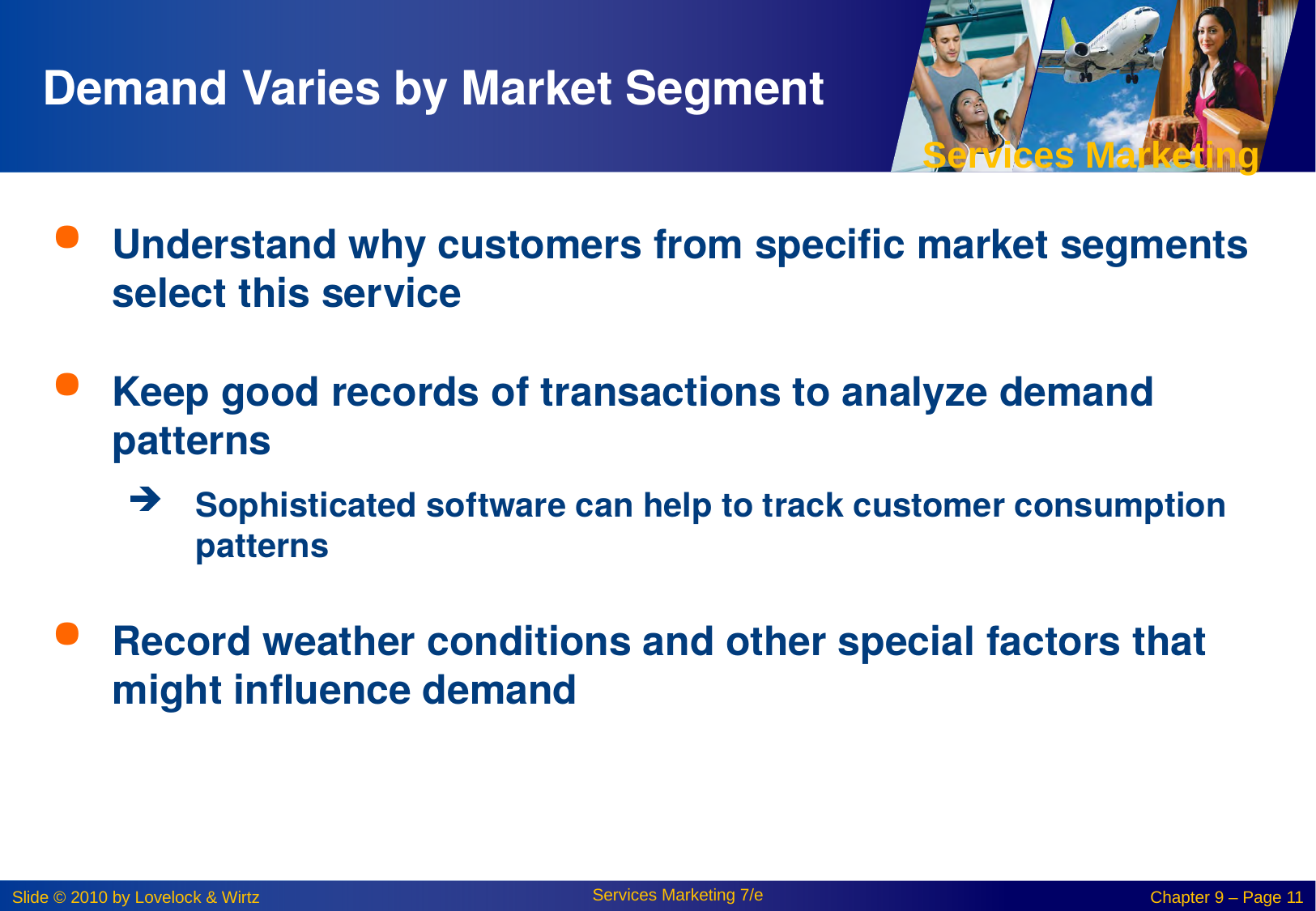

# Demand Varies by Market Segment
Understand why customers from specific market segments select this service
Keep good records of transactions to analyze demand patterns
Sophisticated software can help to track customer consumption patterns
Record weather conditions and other special factors that might influence demand